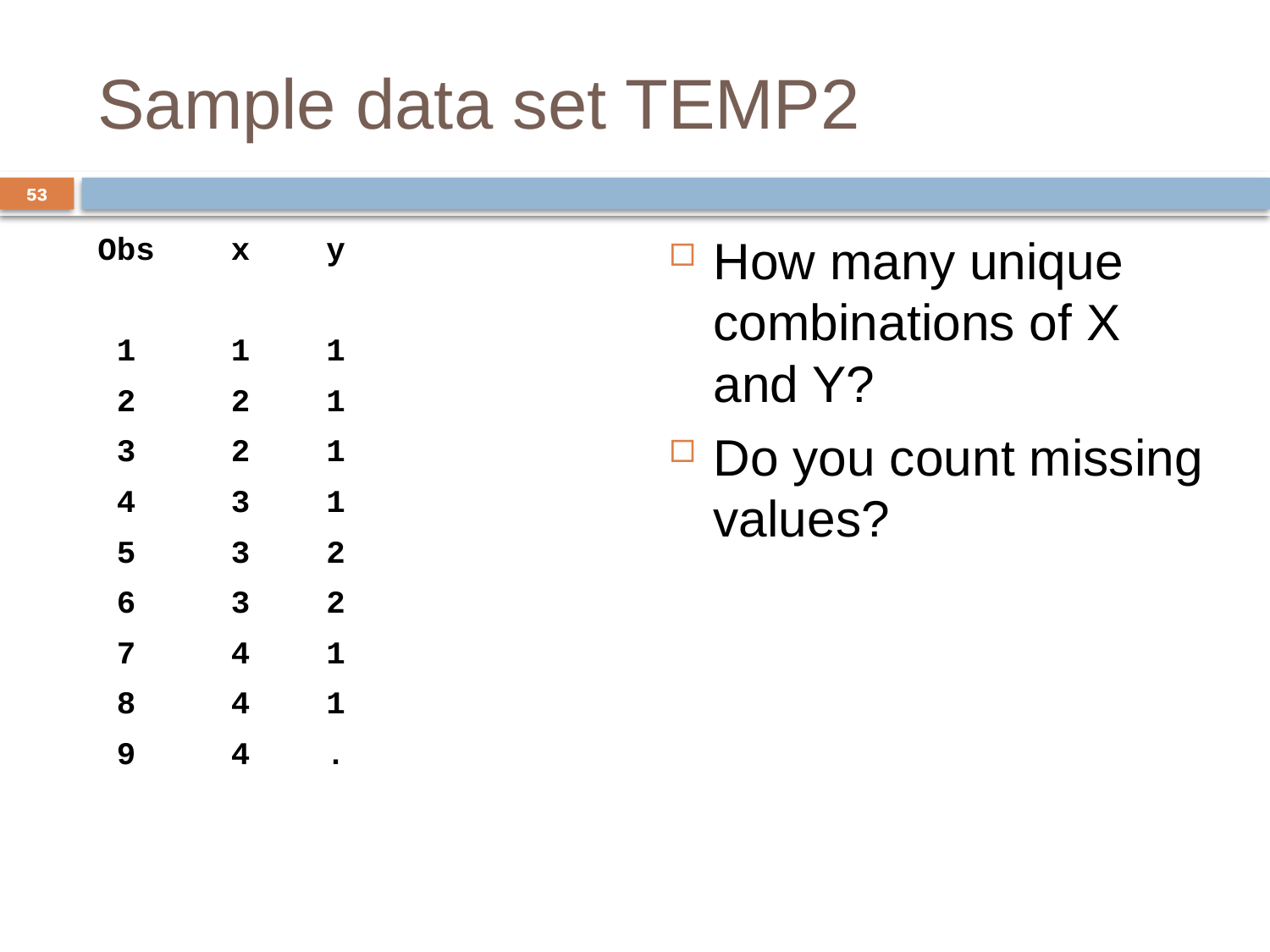

Sample data set TEMP2
53
53
Obs    x    y

 1     1    1
 2     2    1
 3     2    1
 4     3    1
 5     3    2
 6     3    2
 7     4    1
 8     4    1
 9     4    .
How many unique combinations of X
and Y?
Do you count missing values?